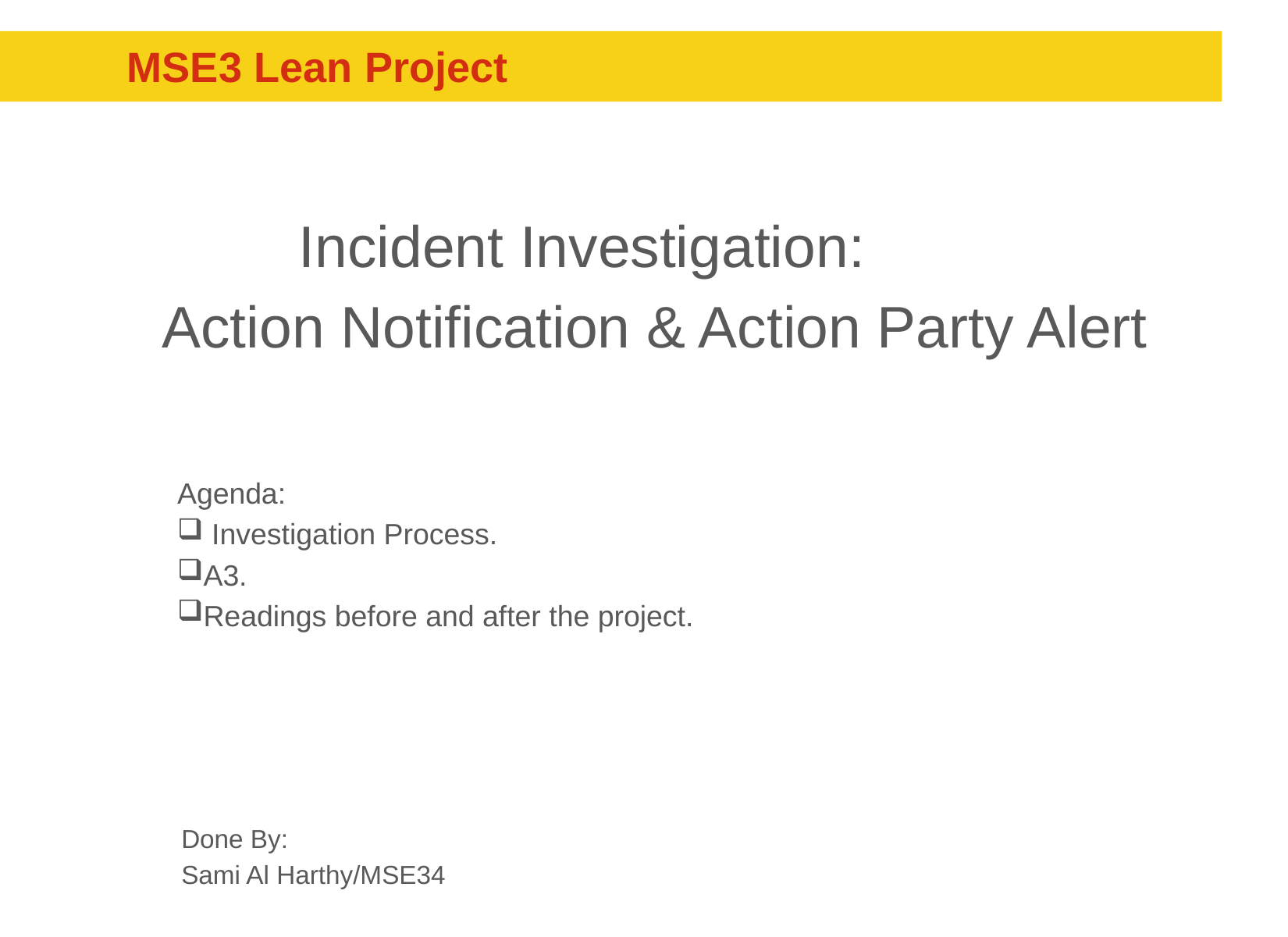

# MSE3 Lean Project
Incident Investigation:
Action Notification & Action Party Alert
Agenda:
 Investigation Process.
A3.
Readings before and after the project.
Done By:
Sami Al Harthy/MSE34